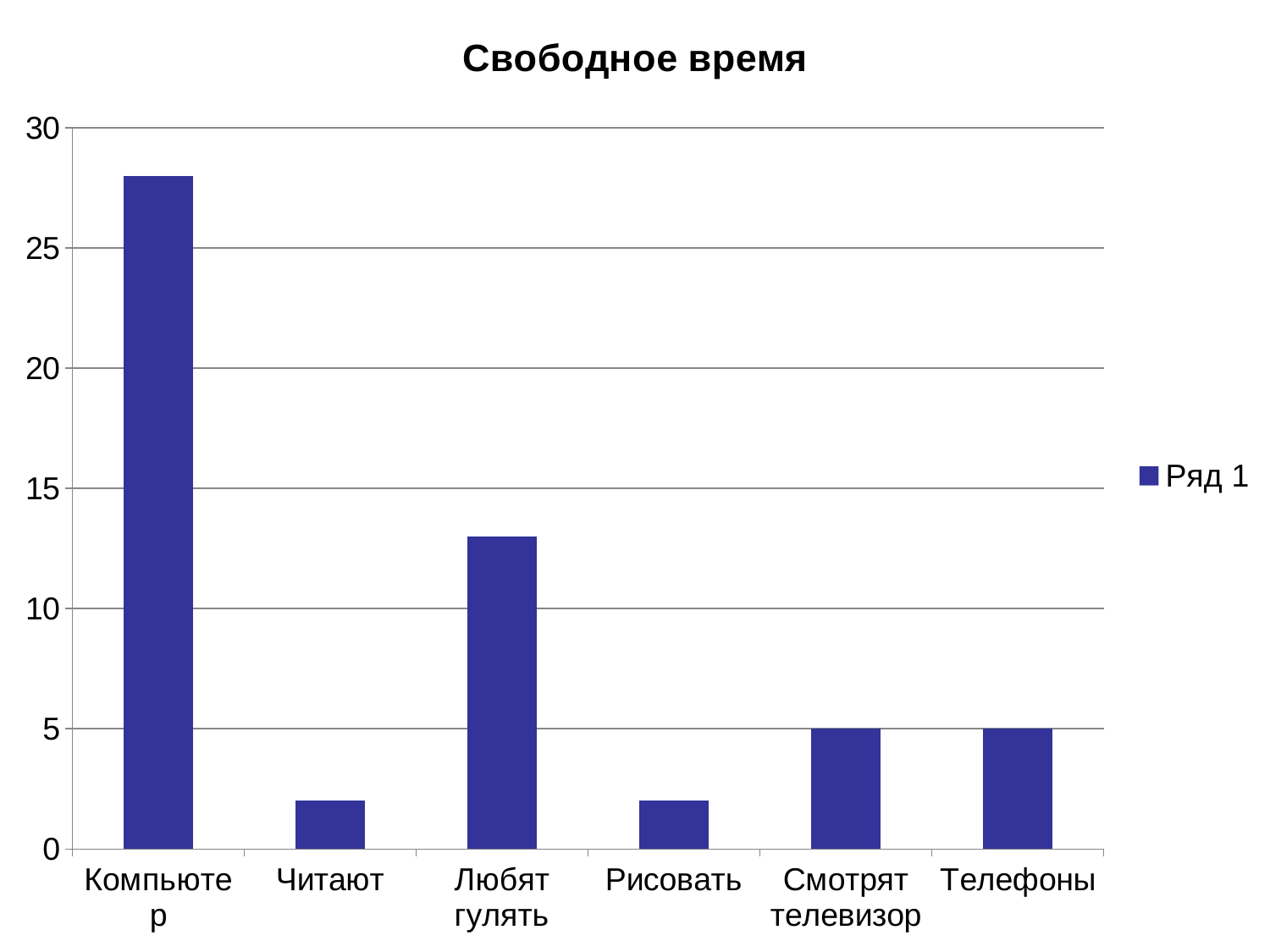

### Chart: Свободное время

| Category | Ряд 1 |
|---|---|
| Компьютер | 28.0 |
| Читают | 2.0 |
| Любят гулять | 13.0 |
| Рисовать | 2.0 |
| Смотрят телевизор | 5.0 |
| Телефоны | 5.0 |